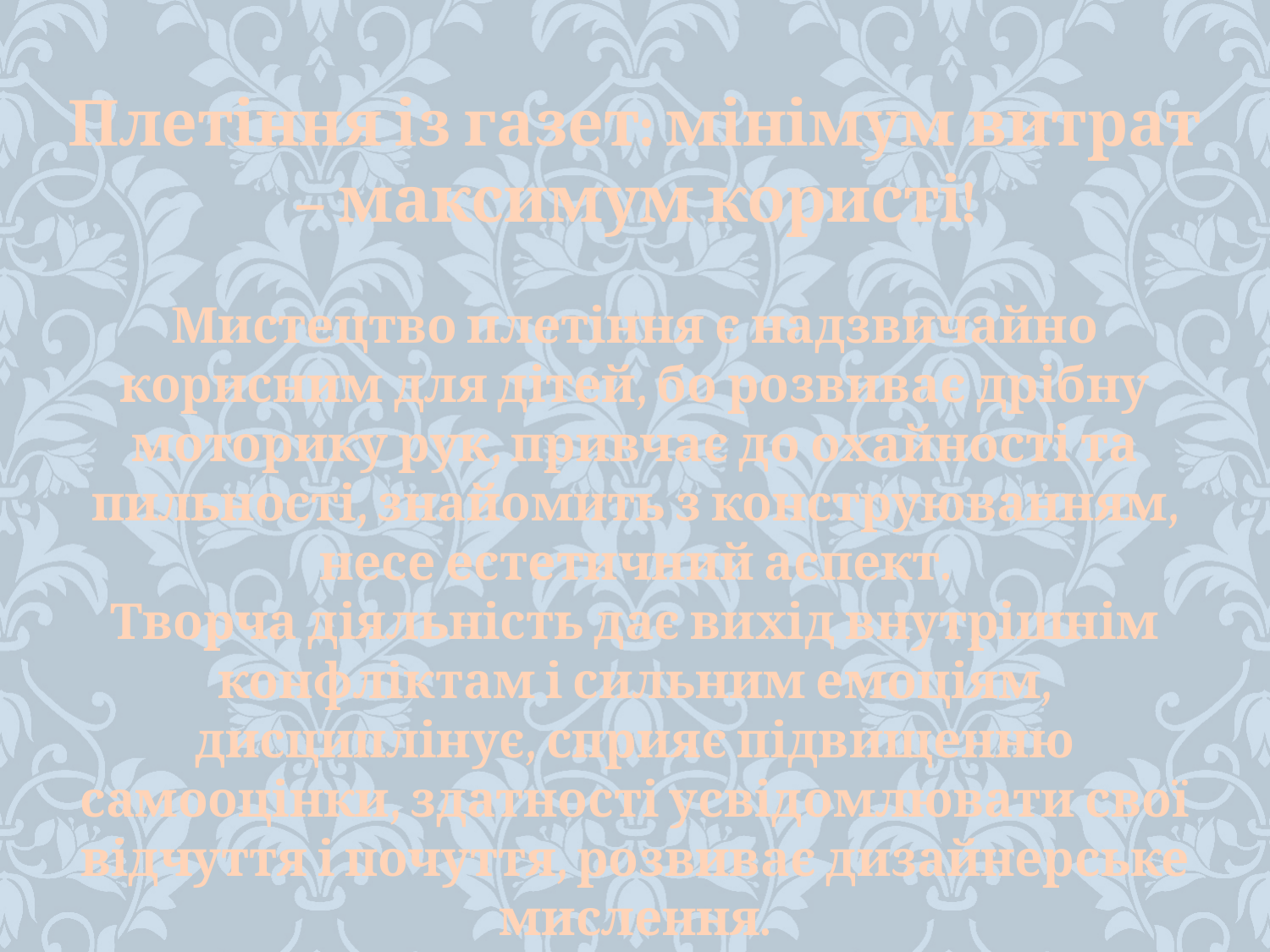

Плетіння із газет: мінімум витрат – максимум користі!

Мистецтво плетіння є надзвичайно корисним для дітей, бо розвиває дрібну моторику рук, привчає до охайності та пильності, знайомить з конструюванням, несе естетичний аспект.
Творча діяльність дає вихід внутрішнім конфліктам і сильним емоціям, дисциплінує, сприяє підвищенню самооцінки, здатності усвідомлювати свої відчуття і почуття, розвиває дизайнерське мислення.